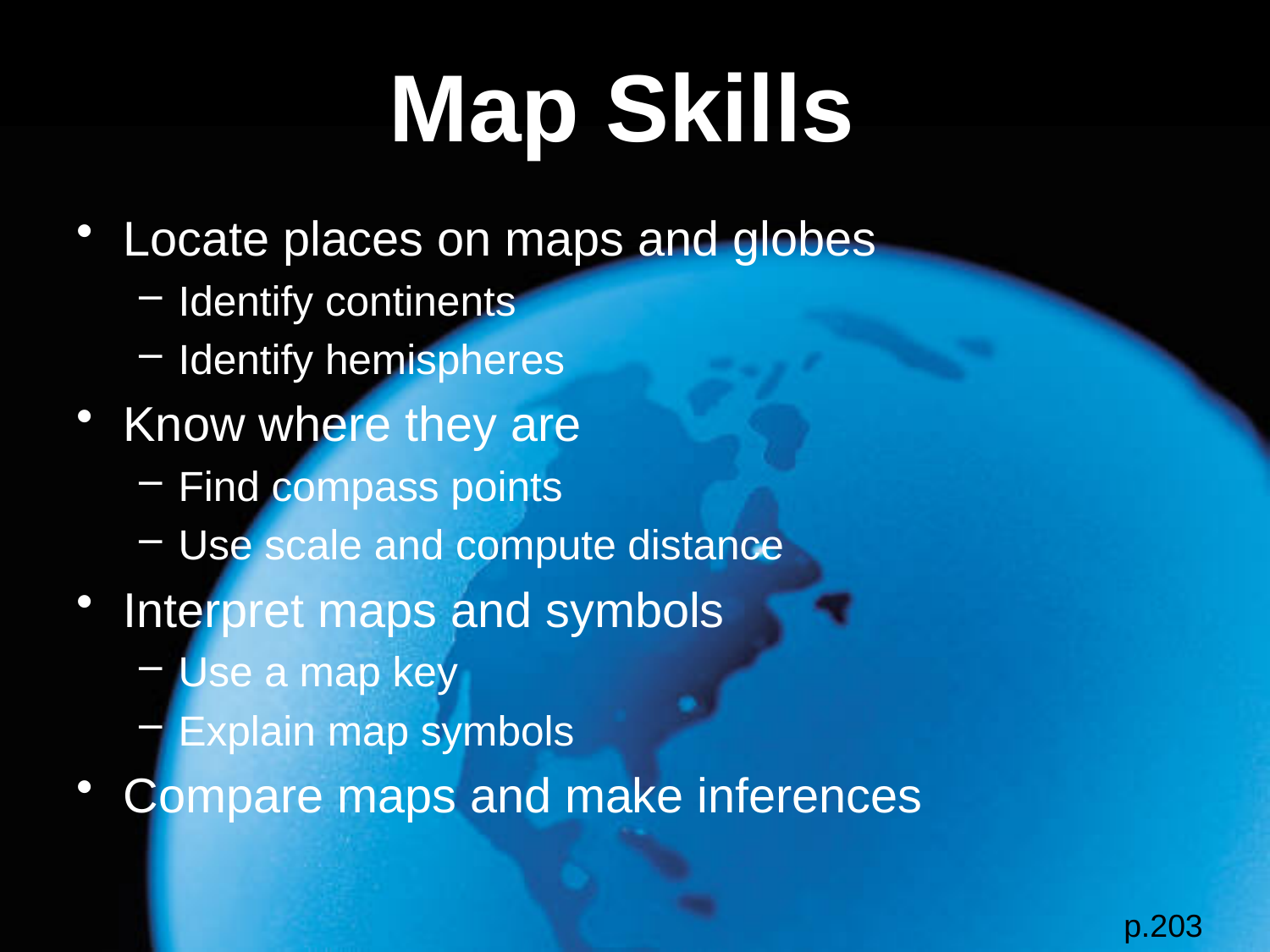

http://www.lessonplanet.com/
# Map Skills
Locate places on maps and globes
Identify continents
Identify hemispheres
Know where they are
Find compass points
Use scale and compute distance
Interpret maps and symbols
Use a map key
Explain map symbols
Compare maps and make inferences
p.203